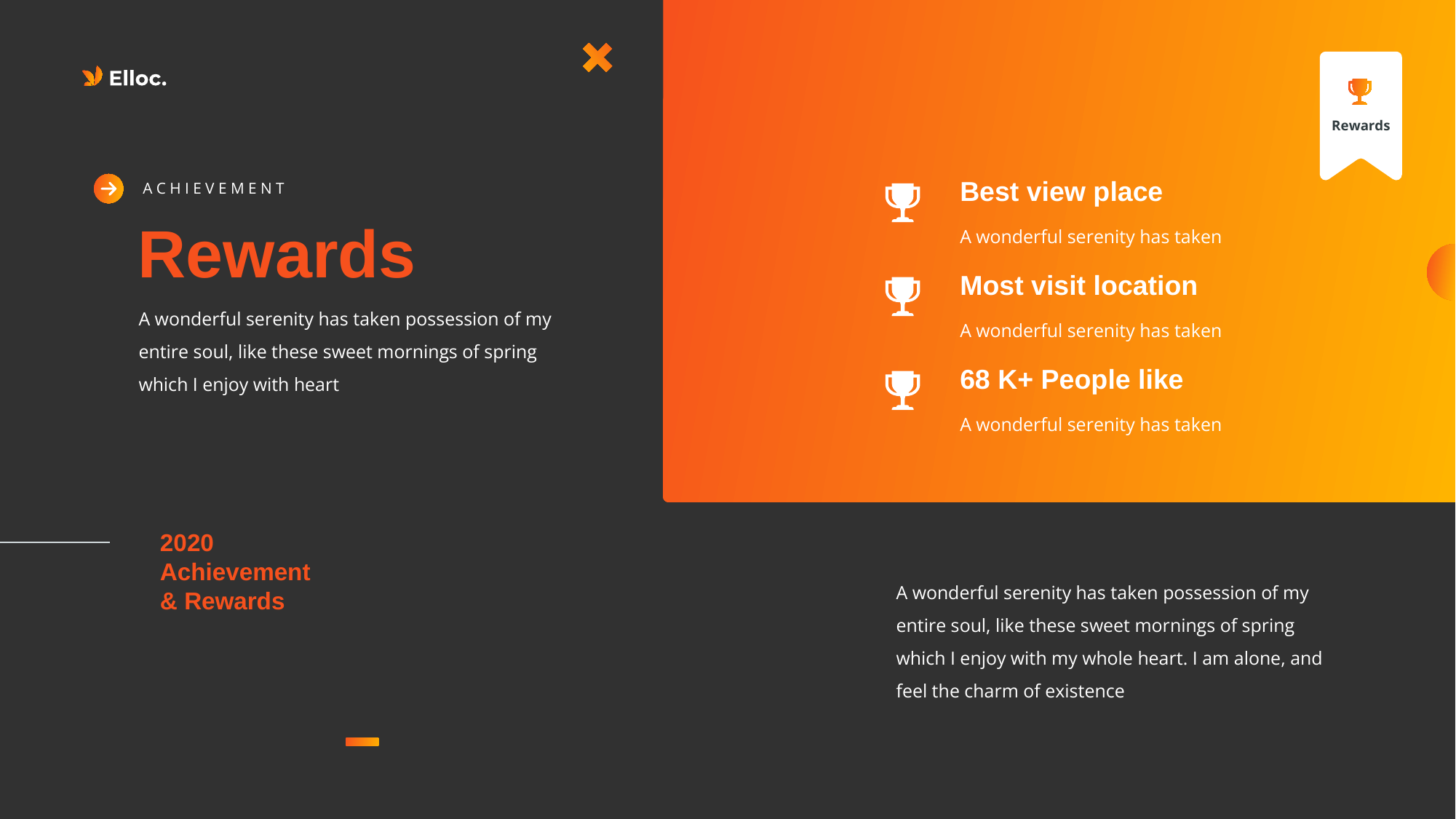

Rewards
Best view place
A C H I E V E M E N T

Rewards
A wonderful serenity has taken

Most visit location

A wonderful serenity has taken possession of my entire soul, like these sweet mornings of spring which I enjoy with heart
A wonderful serenity has taken
68 K+ People like

A wonderful serenity has taken

2020
Achievement & Rewards
A wonderful serenity has taken possession of my entire soul, like these sweet mornings of spring which I enjoy with my whole heart. I am alone, and feel the charm of existence